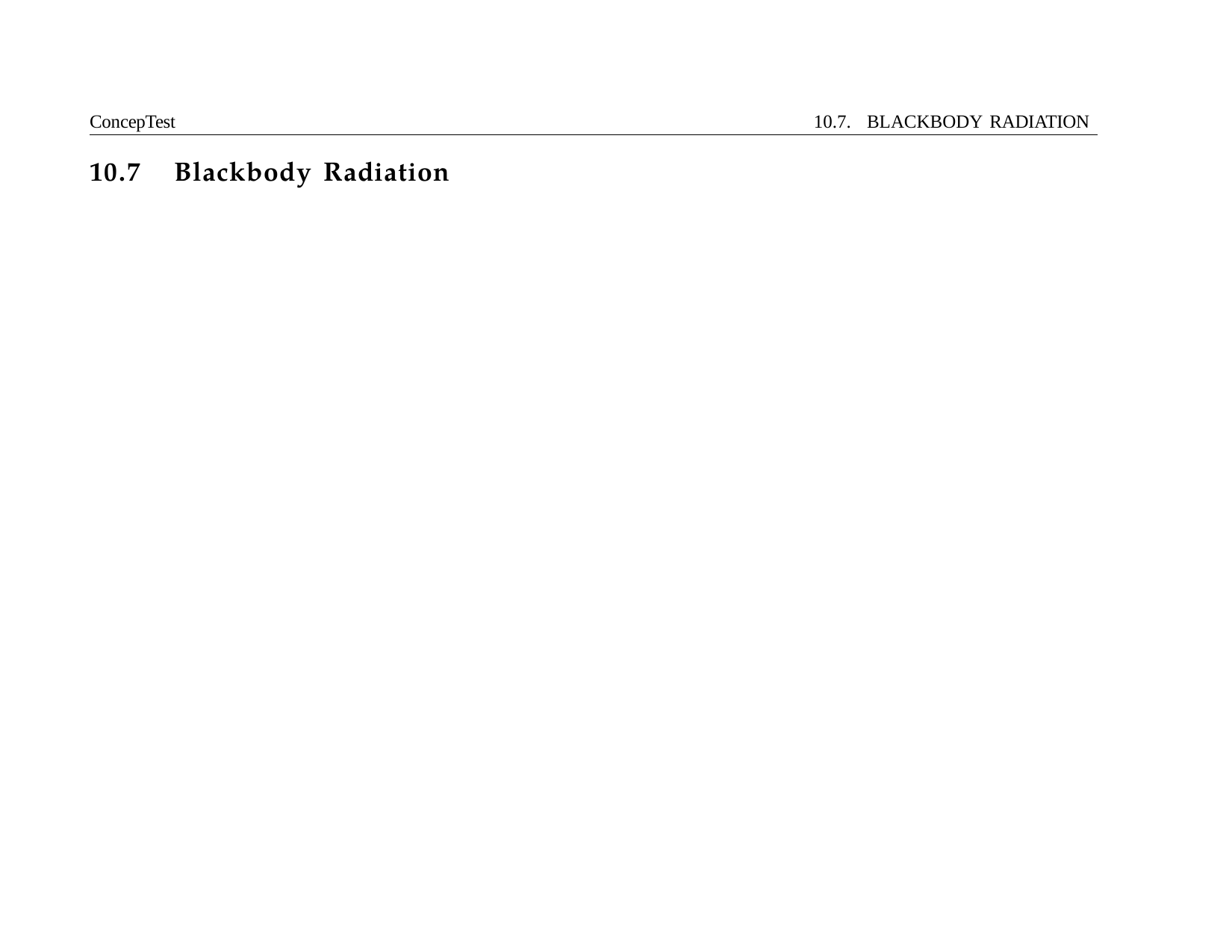

ConcepTest

10.7	Blackbody Radiation
10.7.  BLACKBODY RADIATION